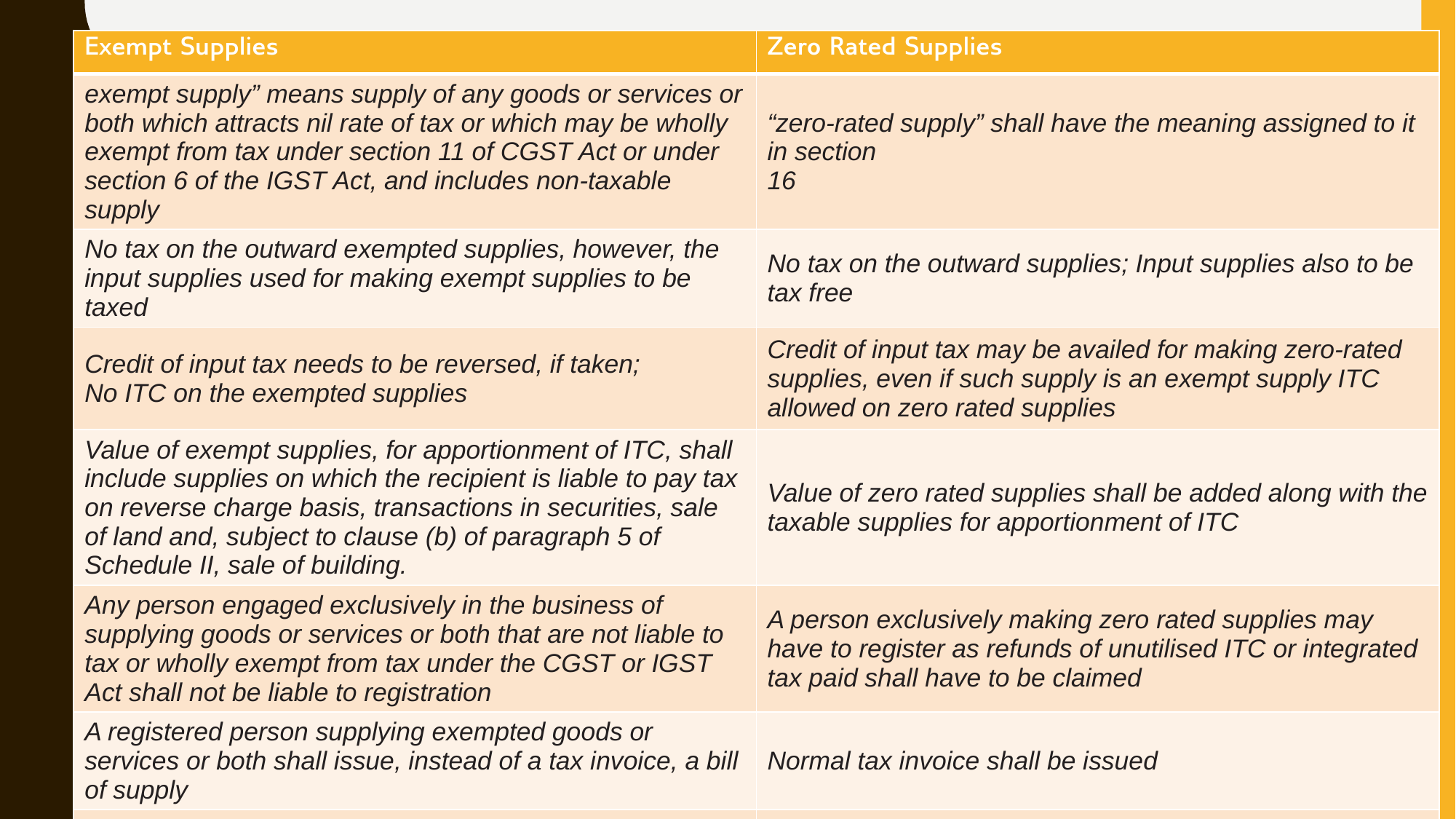

| Exempt Supplies | Zero Rated Supplies |
| --- | --- |
| exempt supply” means supply of any goods or services or both which attracts nil rate of tax or which may be wholly exempt from tax under section 11 of CGST Act or under section 6 of the IGST Act, and includes non-taxable supply | “zero-rated supply” shall have the meaning assigned to it in section 16 |
| No tax on the outward exempted supplies, however, the input supplies used for making exempt supplies to be taxed | No tax on the outward supplies; Input supplies also to be tax free |
| Credit of input tax needs to be reversed, if taken; No ITC on the exempted supplies | Credit of input tax may be availed for making zero-rated supplies, even if such supply is an exempt supply ITC allowed on zero rated supplies |
| Value of exempt supplies, for apportionment of ITC, shall include supplies on which the recipient is liable to pay tax on reverse charge basis, transactions in securities, sale of land and, subject to clause (b) of paragraph 5 of Schedule II, sale of building. | Value of zero rated supplies shall be added along with the taxable supplies for apportionment of ITC |
| Any person engaged exclusively in the business of supplying goods or services or both that are not liable to tax or wholly exempt from tax under the CGST or IGST Act shall not be liable to registration | A person exclusively making zero rated supplies may have to register as refunds of unutilised ITC or integrated tax paid shall have to be claimed |
| A registered person supplying exempted goods or services or both shall issue, instead of a tax invoice, a bill of supply | Normal tax invoice shall be issued |
|  |  |